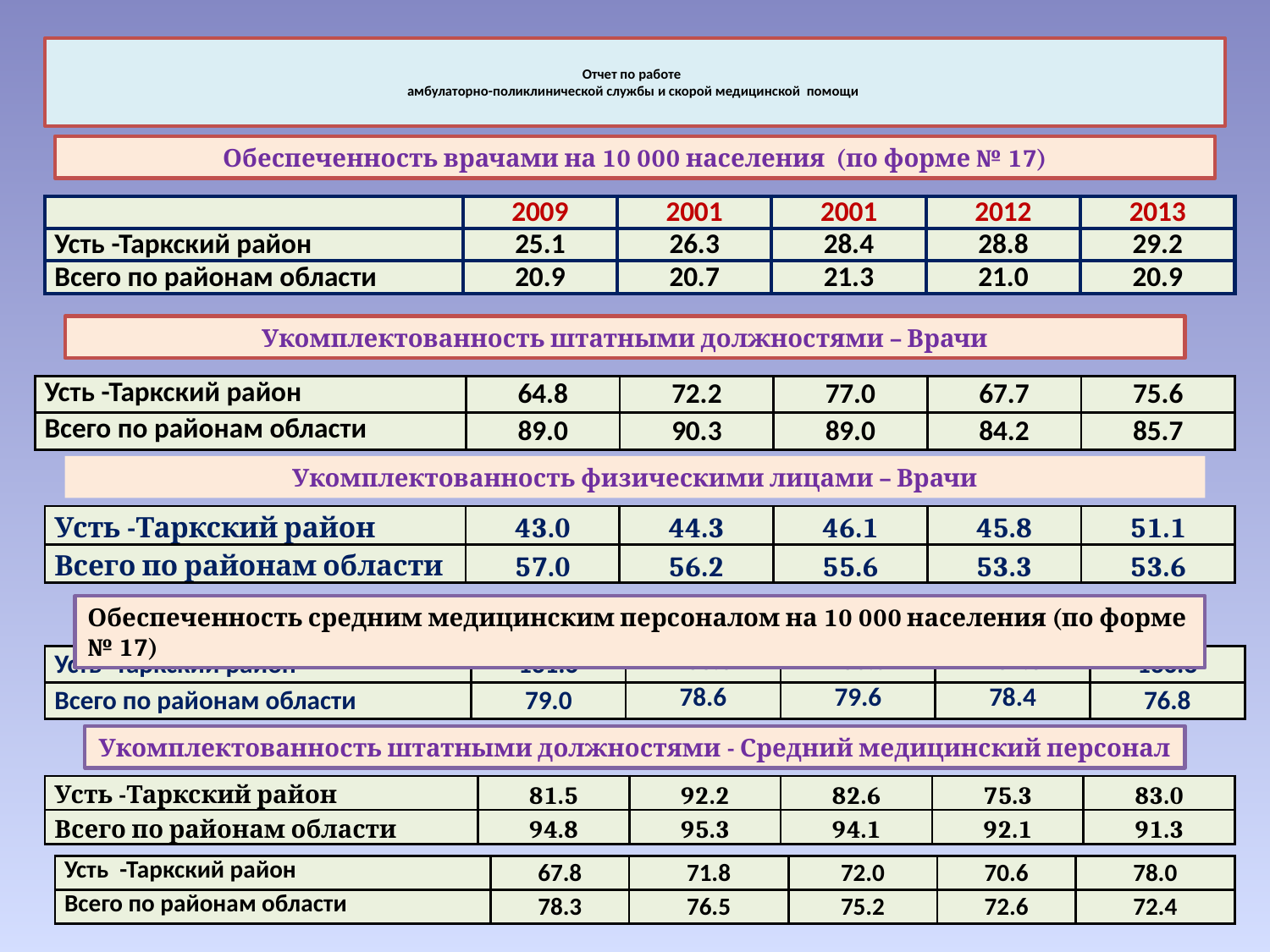

# Отчет по работе амбулаторно-поликлинической службы и скорой медицинской  помощи
Обеспеченность врачами на 10 000 населения  (по форме № 17)
|  | 2009 | 2001 | 2001 | 2012 | 2013 |
| --- | --- | --- | --- | --- | --- |
| Усть -Таркский район | 25.1 | 26.3 | 28.4 | 28.8 | 29.2 |
| Всего по районам области | 20.9 | 20.7 | 21.3 | 21.0 | 20.9 |
Укомплектованность штатными должностями – Врачи
| Усть -Таркский район | 64.8 | 72.2 | 77.0 | 67.7 | 75.6 |
| --- | --- | --- | --- | --- | --- |
| Всего по районам области | 89.0 | 90.3 | 89.0 | 84.2 | 85.7 |
Укомплектованность физическими лицами – Врачи
| Усть -Таркский район | 43.0 | 44.3 | 46.1 | 45.8 | 51.1 |
| --- | --- | --- | --- | --- | --- |
| Всего по районам области | 57.0 | 56.2 | 55.6 | 53.3 | 53.6 |
Обеспеченность средним медицинским персоналом на 10 000 населения (по форме № 17)
| Усть -Таркский район | 131.6 | 133.6 | 136.5 | 139.8 | 136.8 |
| --- | --- | --- | --- | --- | --- |
| Всего по районам области | 79.0 | 78.6 | 79.6 | 78.4 | 76.8 |
Укомплектованность штатными должностями - Средний медицинский персонал
| Усть -Таркский район | 81.5 | 92.2 | 82.6 | 75.3 | 83.0 |
| --- | --- | --- | --- | --- | --- |
| Всего по районам области | 94.8 | 95.3 | 94.1 | 92.1 | 91.3 |
| Усть -Таркский район | 67.8 | 71.8 | 72.0 | 70.6 | 78.0 |
| --- | --- | --- | --- | --- | --- |
| Всего по районам области | 78.3 | 76.5 | 75.2 | 72.6 | 72.4 |